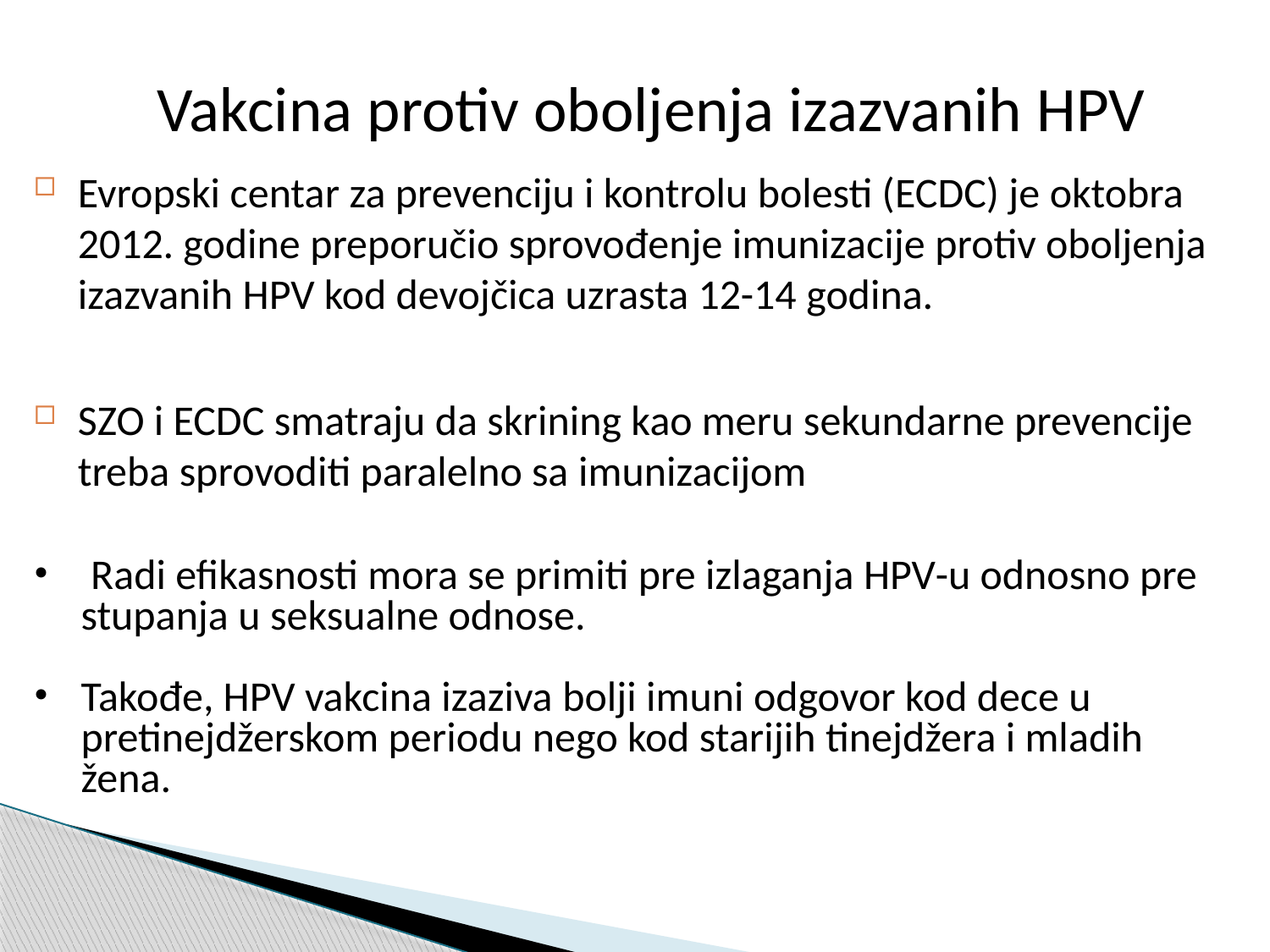

Vakcina protiv oboljenja izazvanih HPV
Evropski centar za prevenciju i kontrolu bolesti (ECDC) je oktobra 2012. godine preporučio sprovođenje imunizacije protiv oboljenja izazvanih HPV kod devojčica uzrasta 12-14 godina.

SZO i ECDC smatraju da skrining kao meru sekundarne prevencije treba sprovoditi paralelno sa imunizacijom

 Radi efikasnosti mora se primiti pre izlaganja HPV-u odnosno pre stupanja u seksualne odnose.

Takođe, HPV vakcina izaziva bolji imuni odgovor kod dece u pretinejdžerskom periodu nego kod starijih tinejdžera i mladih žena.